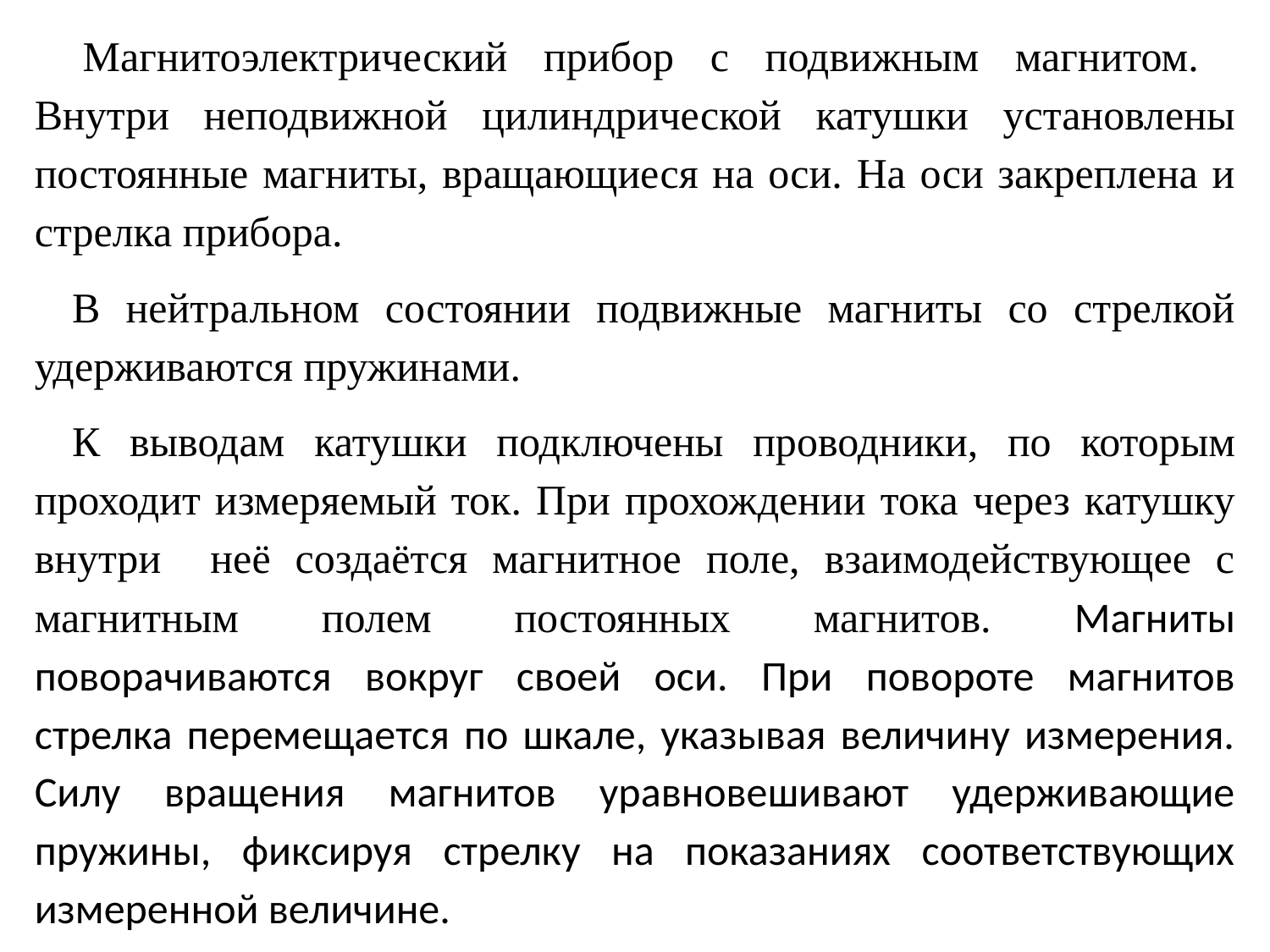

Магнитоэлектрический прибор с подвижным магнитом.  Внутри неподвижной цилиндрической катушки установлены постоянные магниты, вращающиеся на оси. На оси закреплена и стрелка прибора.
В нейтральном состоянии подвижные магниты со стрелкой удерживаются пружинами.
К выводам катушки подключены проводники, по которым проходит измеряемый ток. При прохождении тока через катушку внутри  неё создаётся магнитное поле, взаимодействующее с магнитным полем постоянных магнитов. Магниты поворачиваются вокруг своей оси. При повороте магнитов стрелка перемещается по шкале, указывая величину измерения. Силу вращения магнитов уравновешивают удерживающие пружины, фиксируя стрелку на показаниях соответствующих измеренной величине.